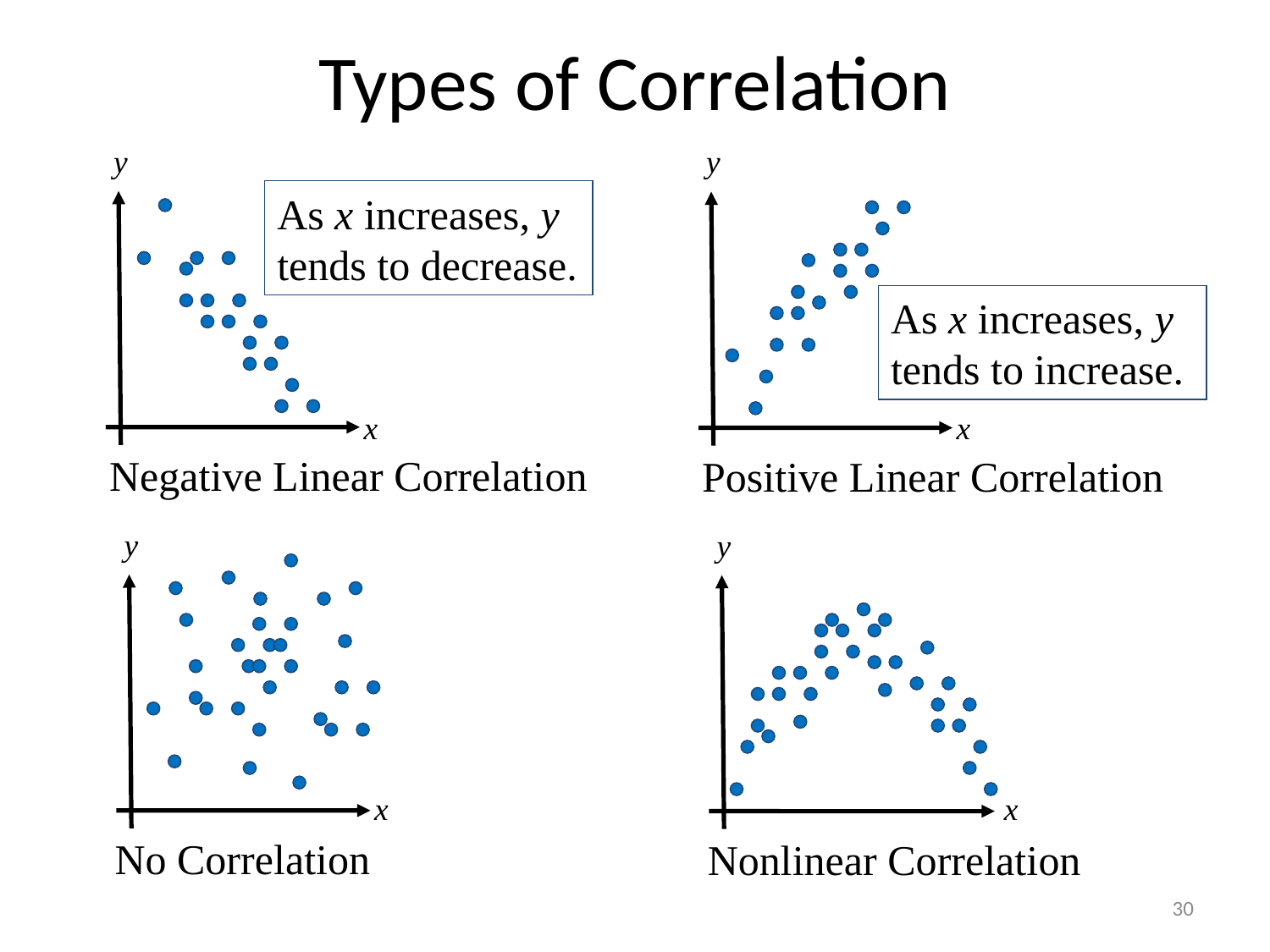

# Types of Correlation
y

x

y

x

As x increases, y tends to decrease.

As x increases, y tends to increase.
Negative Linear Correlation
Positive Linear Correlation
y

x

y

x

No Correlation
Nonlinear Correlation
30